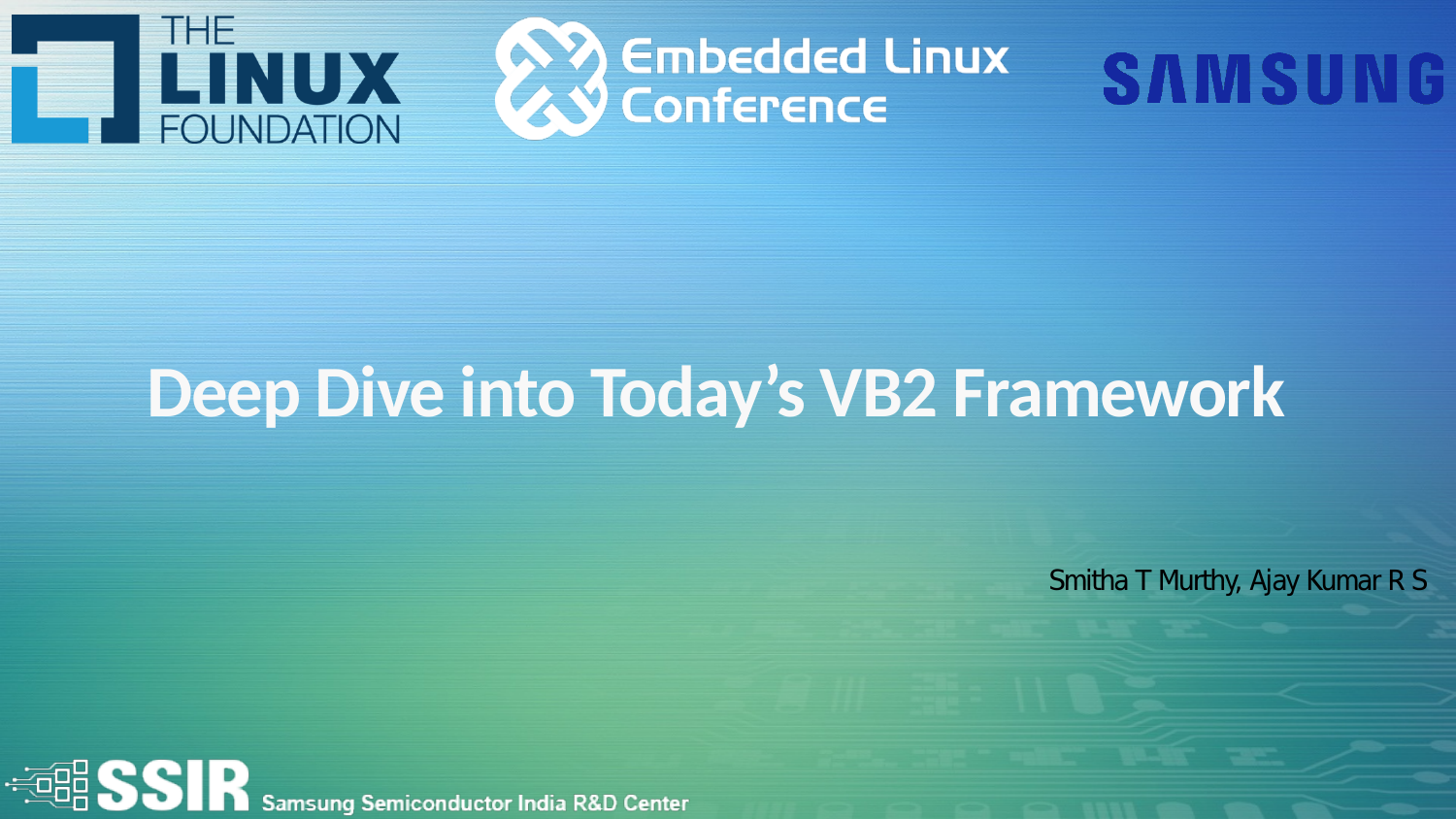

# Deep Dive into Today’s VB2 Framework
Smitha T Murthy, Ajay Kumar R S